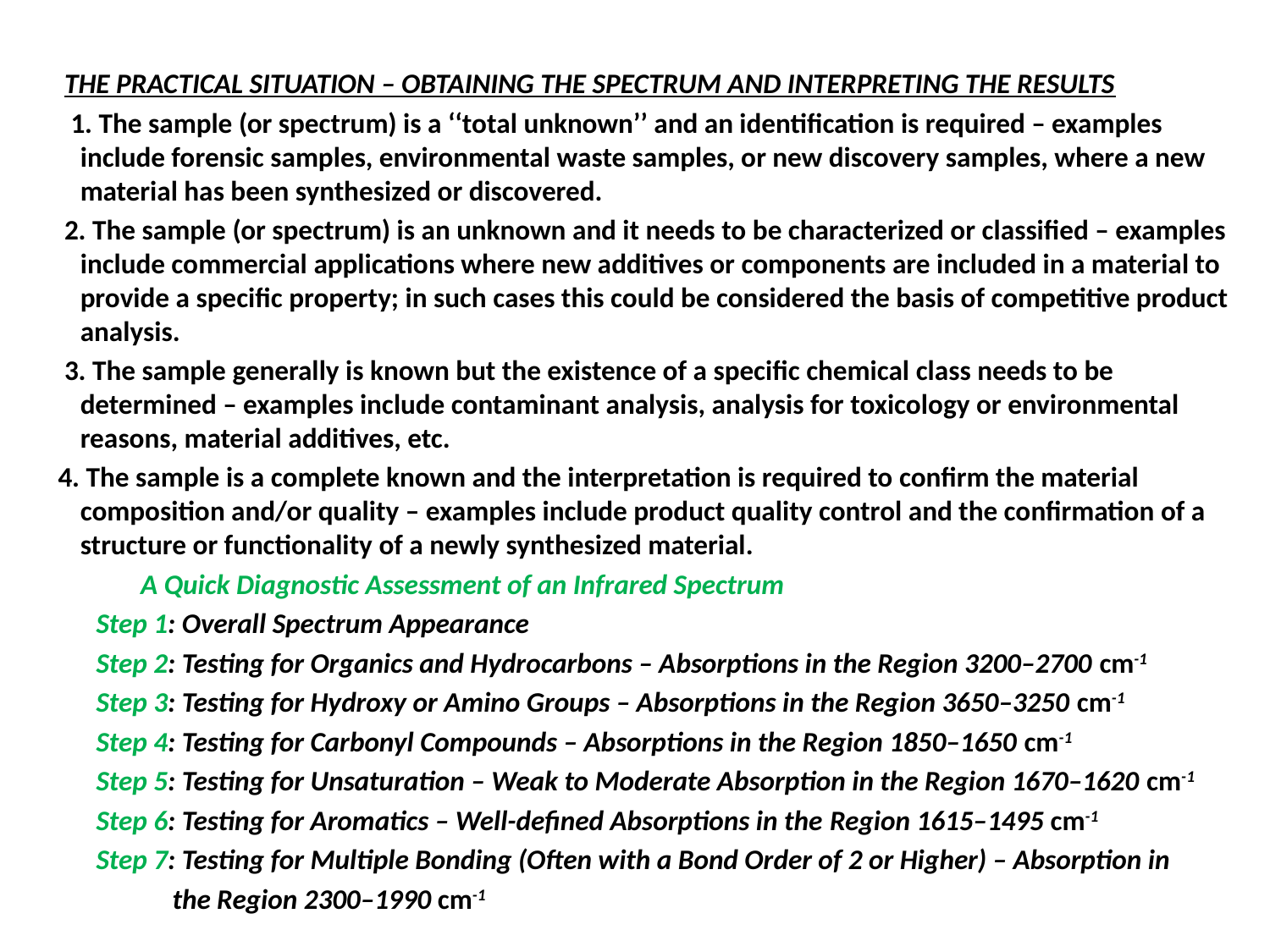

THE PRACTICAL SITUATION – OBTAINING THE SPECTRUM AND INTERPRETING THE RESULTS
      1. The sample (or spectrum) is a ‘‘total unknown’’ and an identification is required – examples include forensic samples, environmental waste samples, or new discovery samples, where a new material has been synthesized or discovered.
     2. The sample (or spectrum) is an unknown and it needs to be characterized or classified – examples include commercial applications where new additives or components are included in a material to provide a specific property; in such cases this could be considered the basis of competitive product analysis.
     3. The sample generally is known but the existence of a specific chemical class needs to be determined – examples include contaminant analysis, analysis for toxicology or environmental reasons, material additives, etc.
    4. The sample is a complete known and the interpretation is required to confirm the material composition and/or quality – examples include product quality control and the confirmation of a structure or functionality of a newly synthesized material.
                 A Quick Diagnostic Assessment of an Infrared Spectrum
          Step 1: Overall Spectrum Appearance
          Step 2: Testing for Organics and Hydrocarbons – Absorptions in the Region 3200–2700 cm-1
          Step 3: Testing for Hydroxy or Amino Groups – Absorptions in the Region 3650–3250 cm-1
          Step 4: Testing for Carbonyl Compounds – Absorptions in the Region 1850–1650 cm-1
          Step 5: Testing for Unsaturation – Weak to Moderate Absorption in the Region 1670–1620 cm-1
          Step 6: Testing for Aromatics – Well-defined Absorptions in the Region 1615–1495 cm-1
          Step 7: Testing for Multiple Bonding (Often with a Bond Order of 2 or Higher) – Absorption in
                      the Region 2300–1990 cm-1